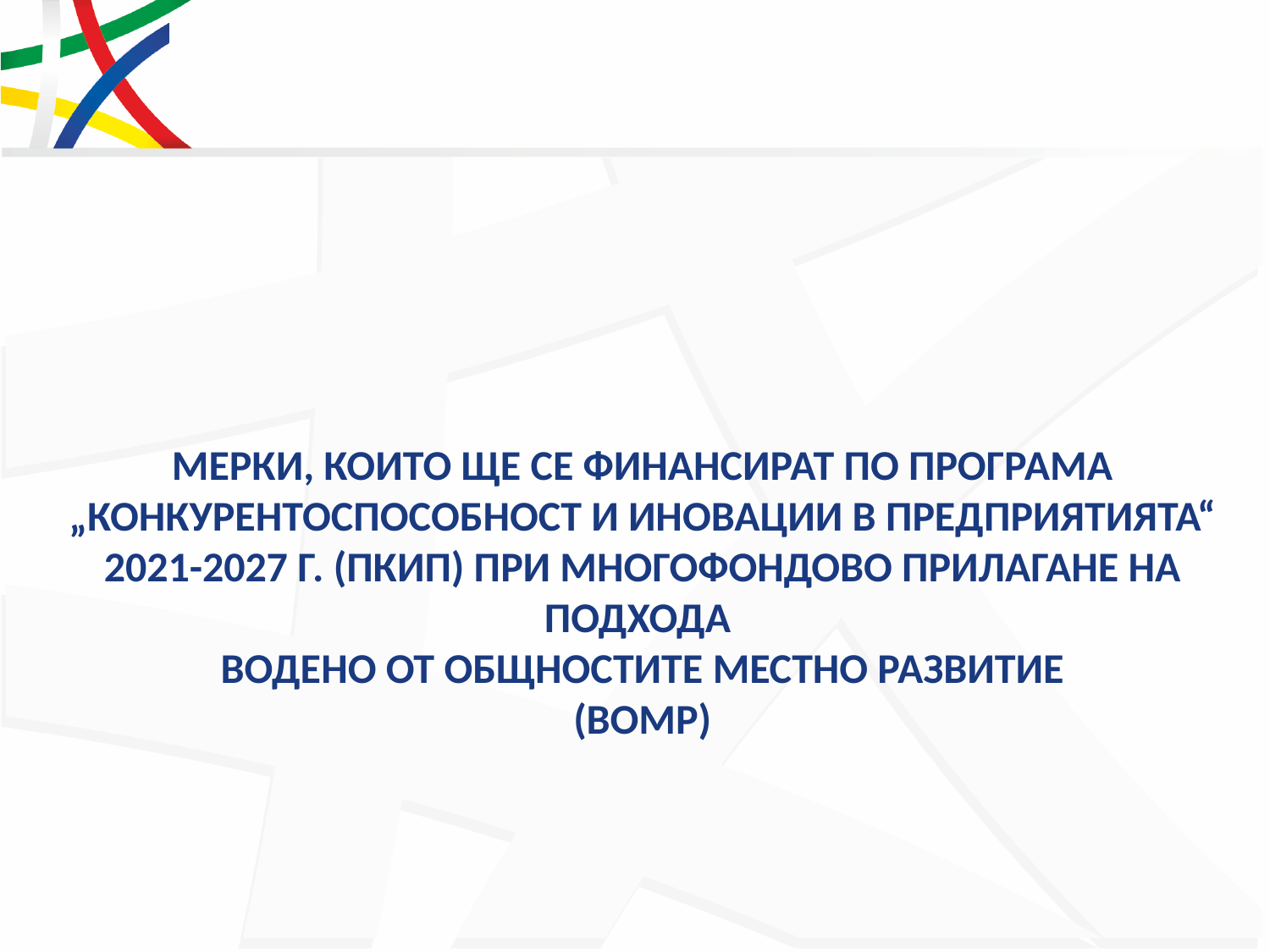

МЕРКИ, КОИТО ЩЕ СЕ ФИНАНСИРАТ ПО ПРОГРАМА „КОНКУРЕНТОСПОСОБНОСТ И ИНОВАЦИИ В ПРЕДПРИЯТИЯТА“ 2021-2027 Г. (ПКИП) ПРИ МНОГОФОНДОВО ПРИЛАГАНЕ НА ПОДХОДА
ВОДЕНО ОТ ОБЩНОСТИТЕ МЕСТНО РАЗВИТИЕ
(ВОМР)